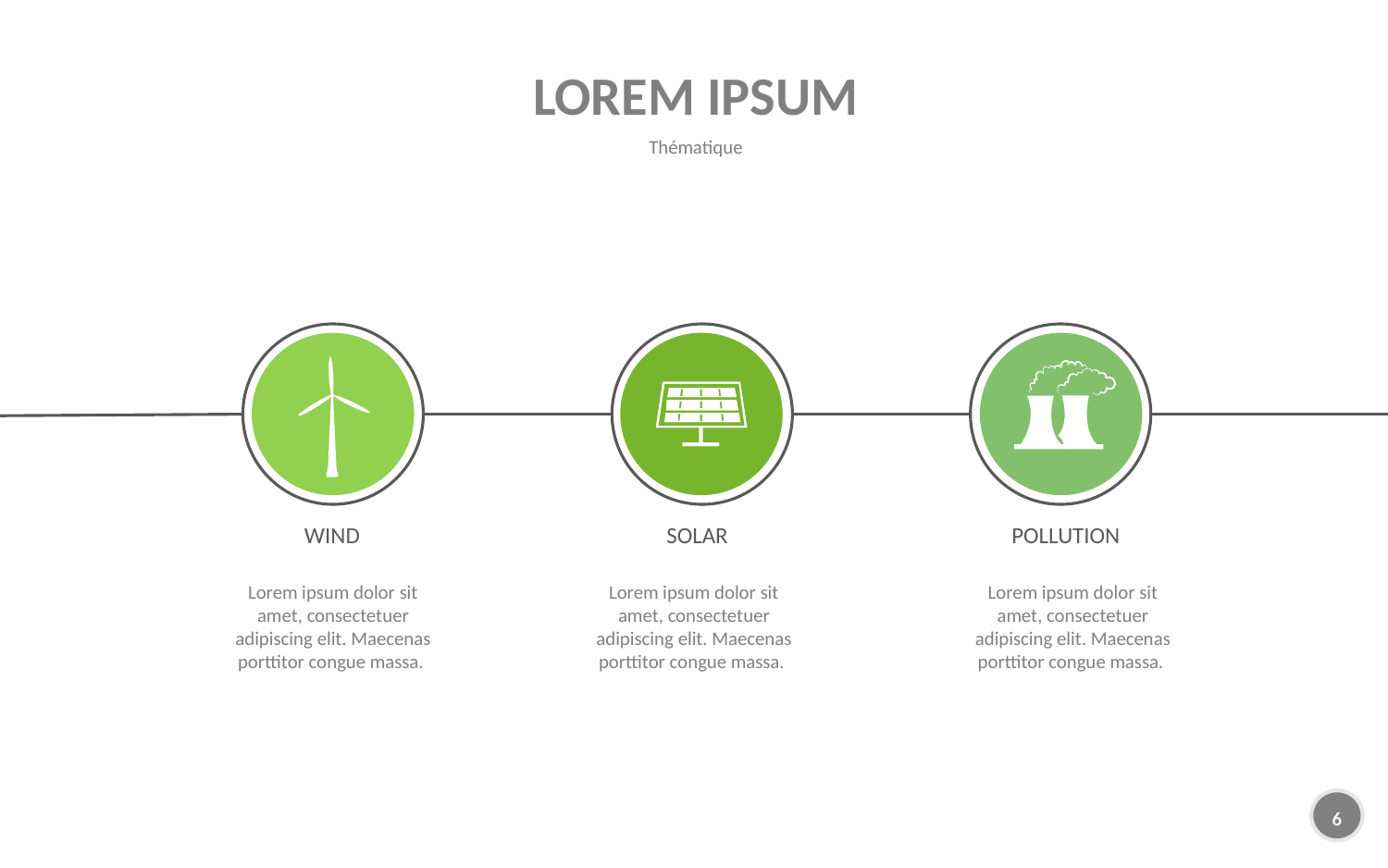

# LOREM IPSUM
Thématique

WIND
SOLAR
POLLUTION
Lorem ipsum dolor sit amet, consectetuer adipiscing elit. Maecenas porttitor congue massa.
Lorem ipsum dolor sit amet, consectetuer adipiscing elit. Maecenas porttitor congue massa.
Lorem ipsum dolor sit amet, consectetuer adipiscing elit. Maecenas porttitor congue massa.
6